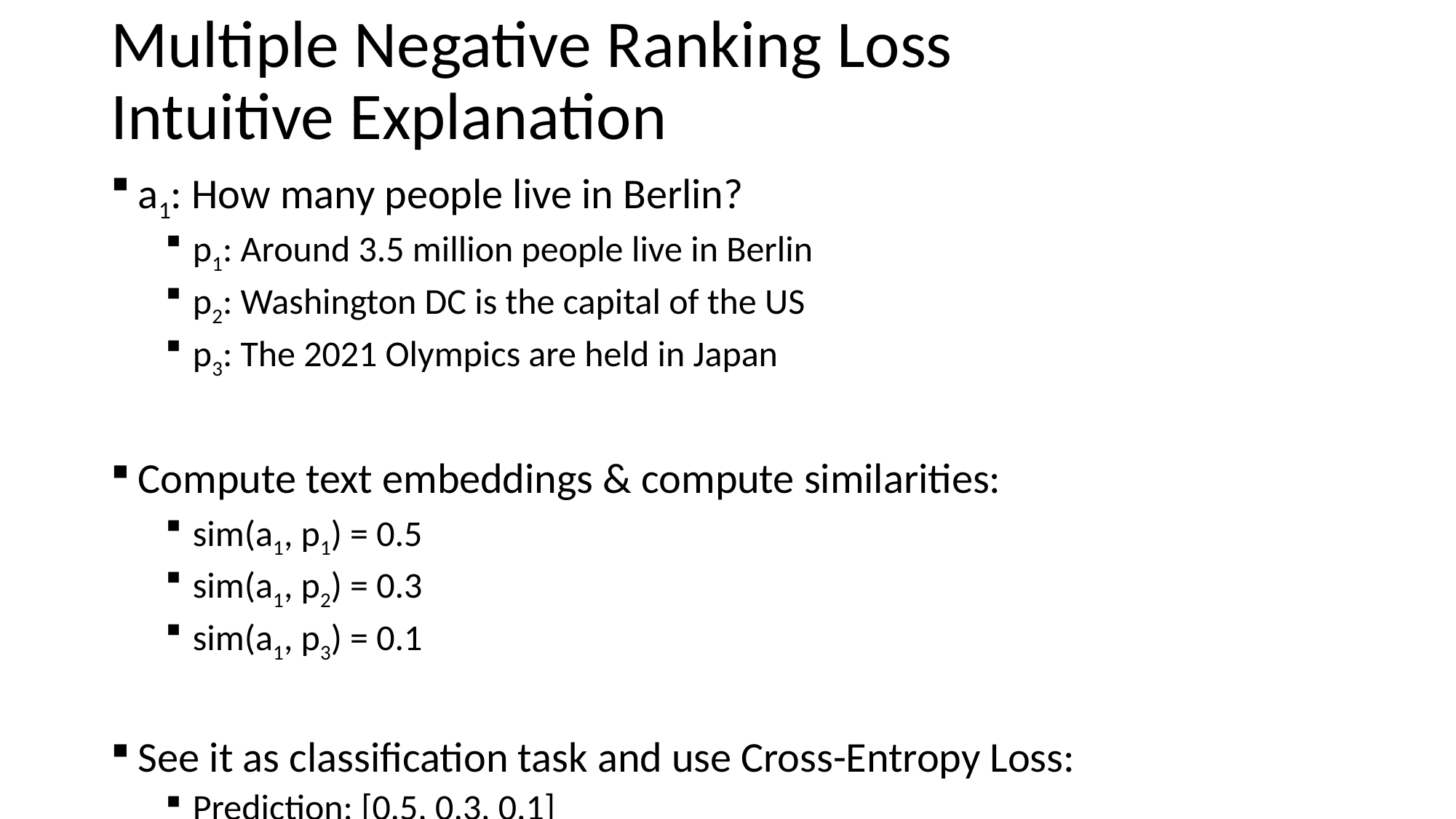

# Multiple Negative Ranking Loss Intuitive Explanation
a1: How many people live in Berlin?
p1: Around 3.5 million people live in Berlin
p2: Washington DC is the capital of the US
p3: The 2021 Olympics are held in Japan

Compute text embeddings & compute similarities:
sim(a1, p1) = 0.5
sim(a1, p2) = 0.3
sim(a1, p3) = 0.1

See it as classification task and use Cross-Entropy Loss:
Prediction: [0.5, 0.3, 0.1]
Gold:           [   1,    0,     0]